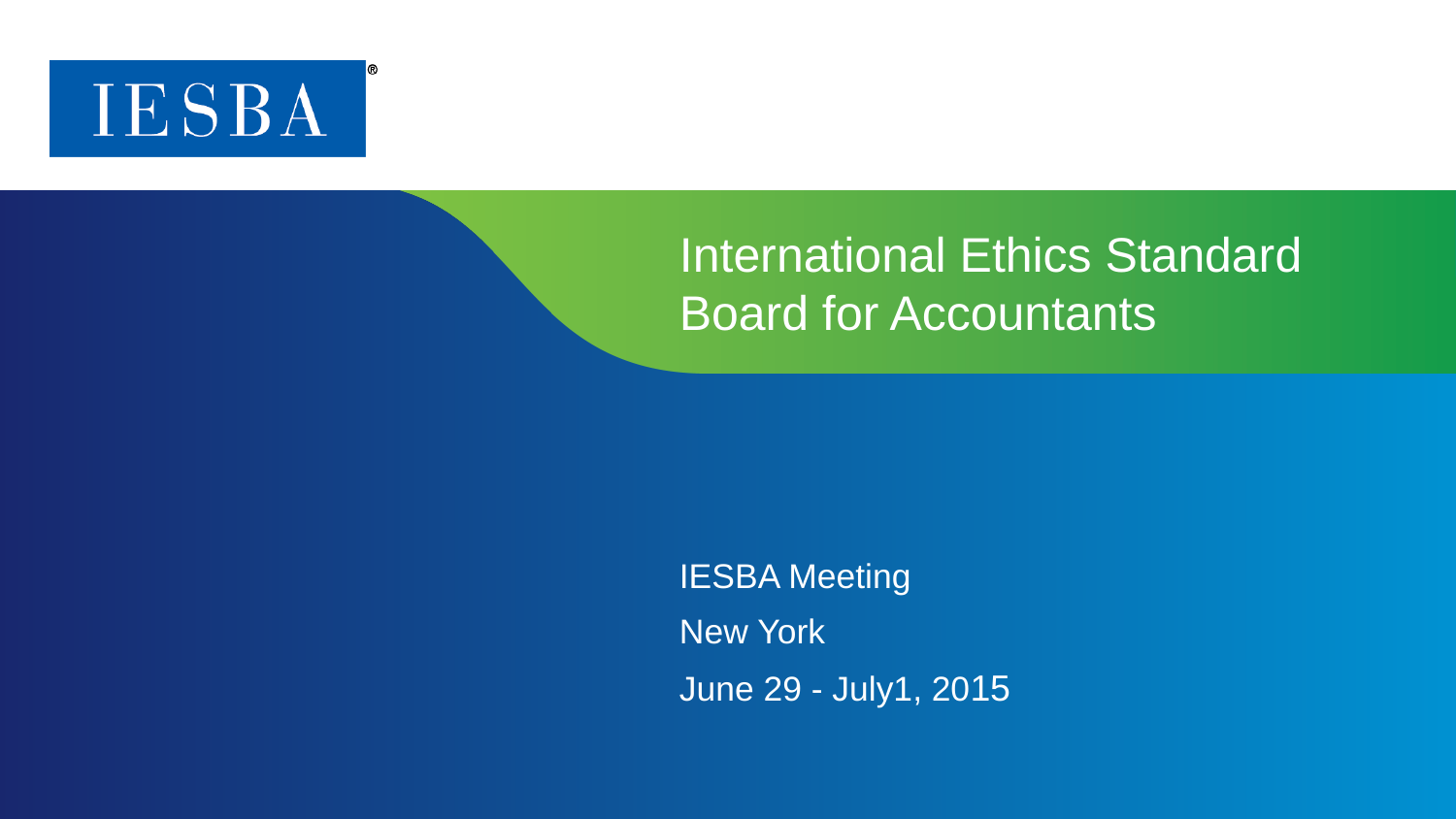

# International Ethics Standard Board for Accountants

IESBA Meeting
New York
June 29 - July1, 2015